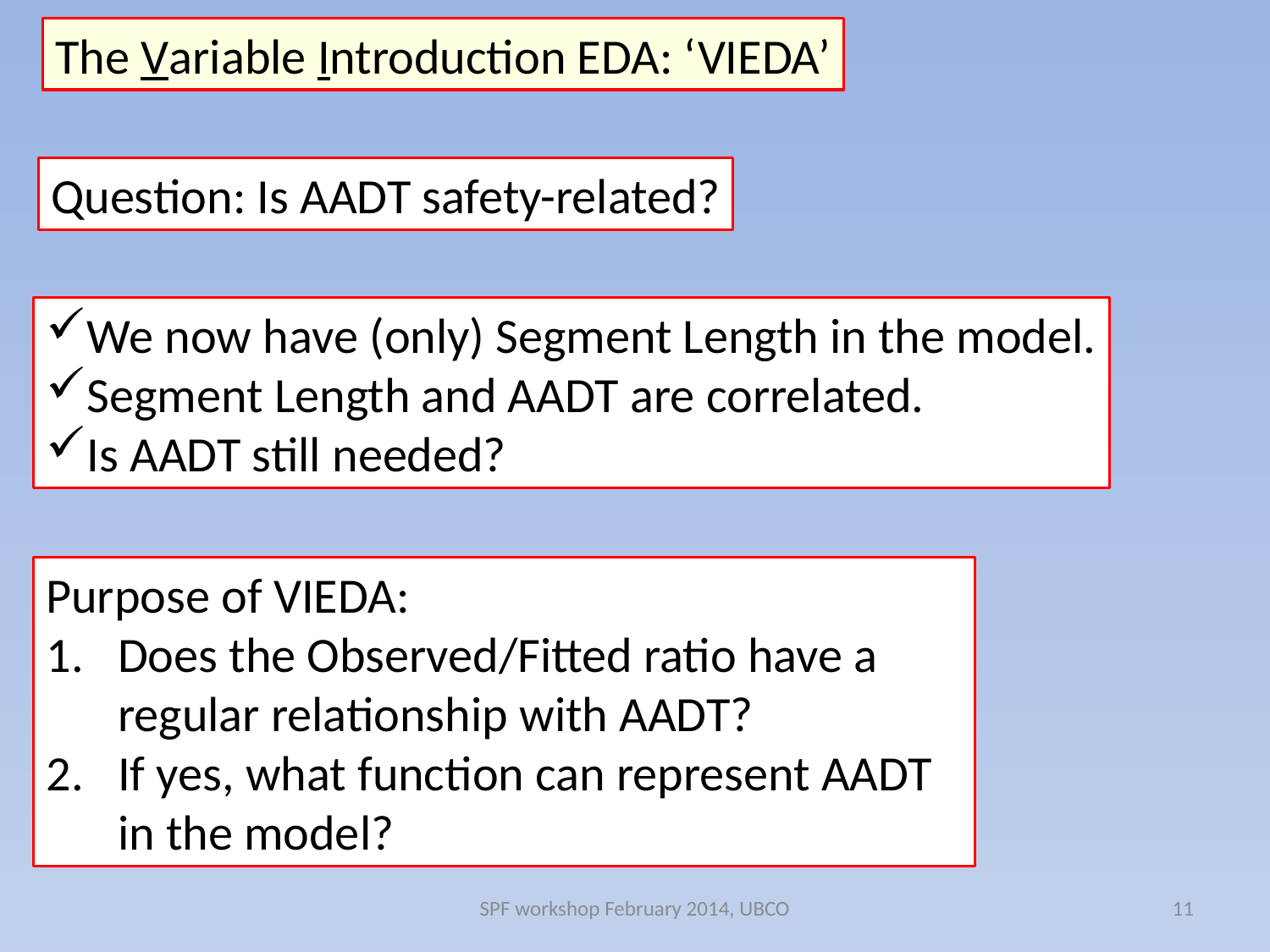

The Variable Introduction EDA: ‘VIEDA’
Question: Is AADT safety-related?
We now have (only) Segment Length in the model.
Segment Length and AADT are correlated.
Is AADT still needed?
Purpose of VIEDA:
Does the Observed/Fitted ratio have a regular relationship with AADT?
If yes, what function can represent AADT in the model?
SPF workshop February 2014, UBCO
11